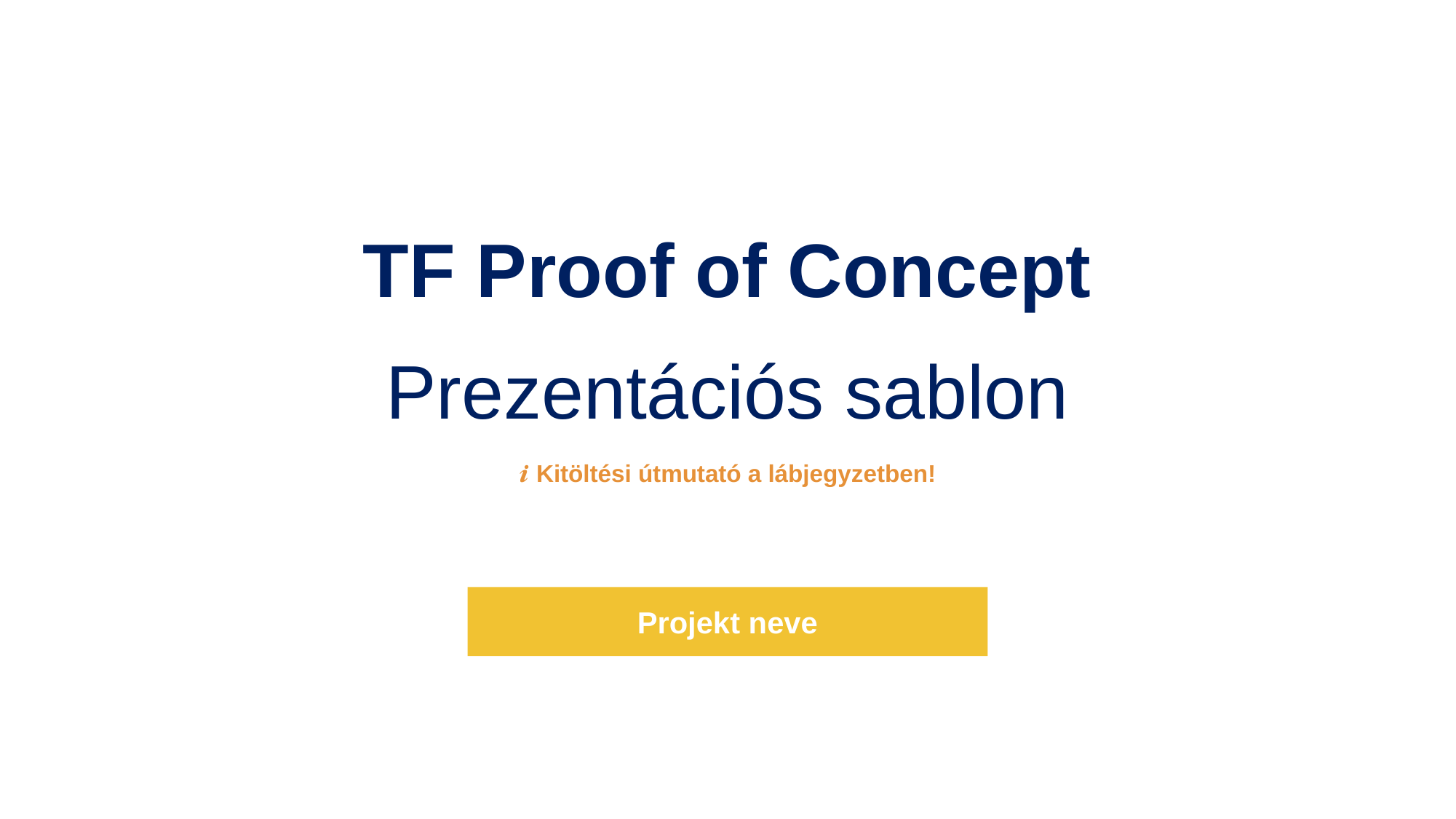

TF Proof of Concept

Prezentációs sablon
ℹ️ Kitöltési útmutató a lábjegyzetben!

Projekt neve